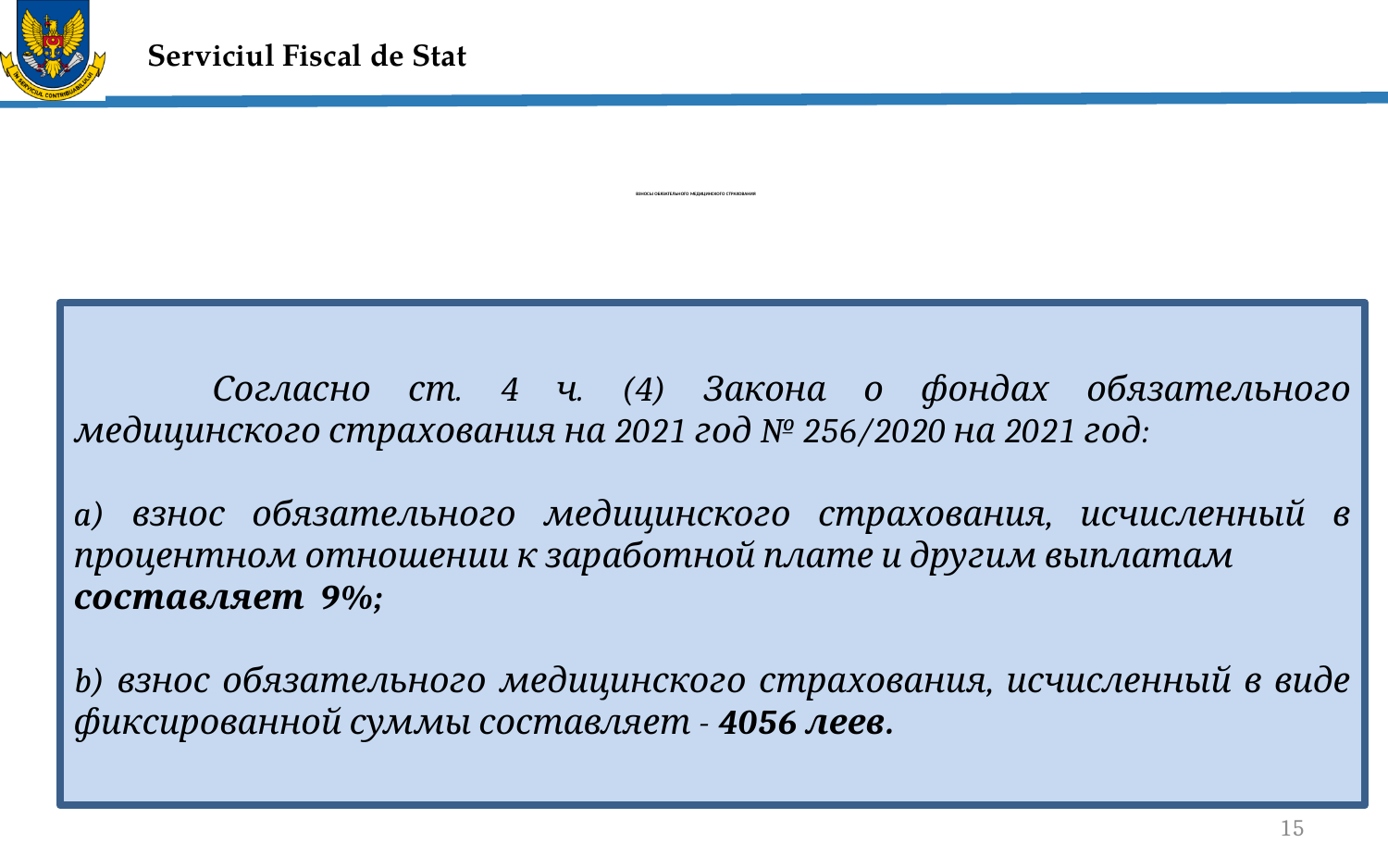

# ВЗНОСЫ ОБЯЗАТЕЛЬНОГО МЕДИЦИНСКОГО СТРАХОВАНИЯ
	Согласно ст. 4 ч. (4) Закона о фондах обязательного медицинского страхования на 2021 год № 256/2020 на 2021 год:

a) взнос обязательного медицинского страхования, исчисленный в процентном отношении к заработной плате и другим выплатам
составляет  9%;

b) взнос обязательного медицинского страхования, исчисленный в виде фиксированной суммы составляет - 4056 леев.
15